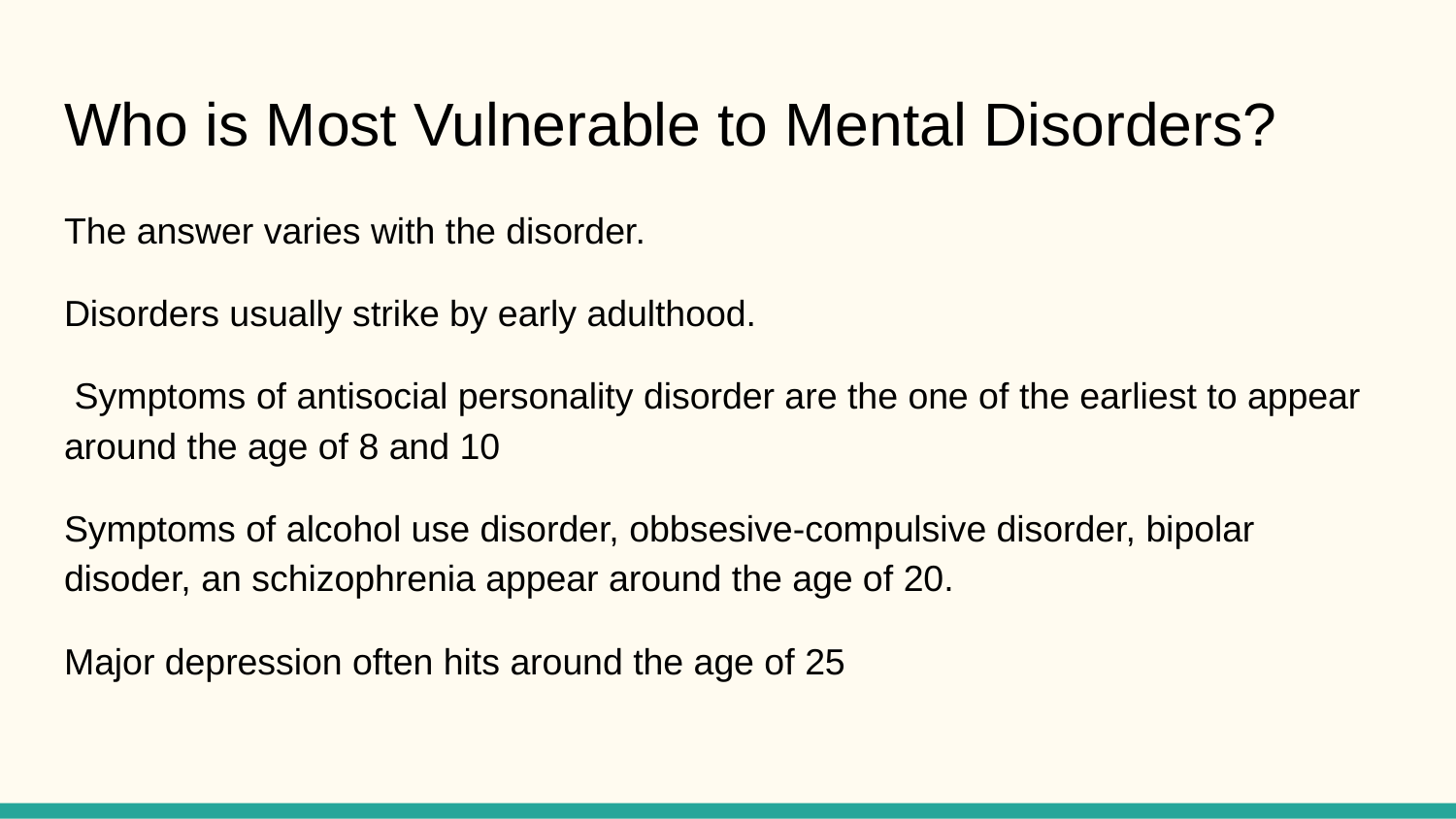

# Who is Most Vulnerable to Mental Disorders?
The answer varies with the disorder.
Disorders usually strike by early adulthood.
 Symptoms of antisocial personality disorder are the one of the earliest to appear around the age of 8 and 10
Symptoms of alcohol use disorder, obbsesive-compulsive disorder, bipolar disoder, an schizophrenia appear around the age of 20.
Major depression often hits around the age of 25